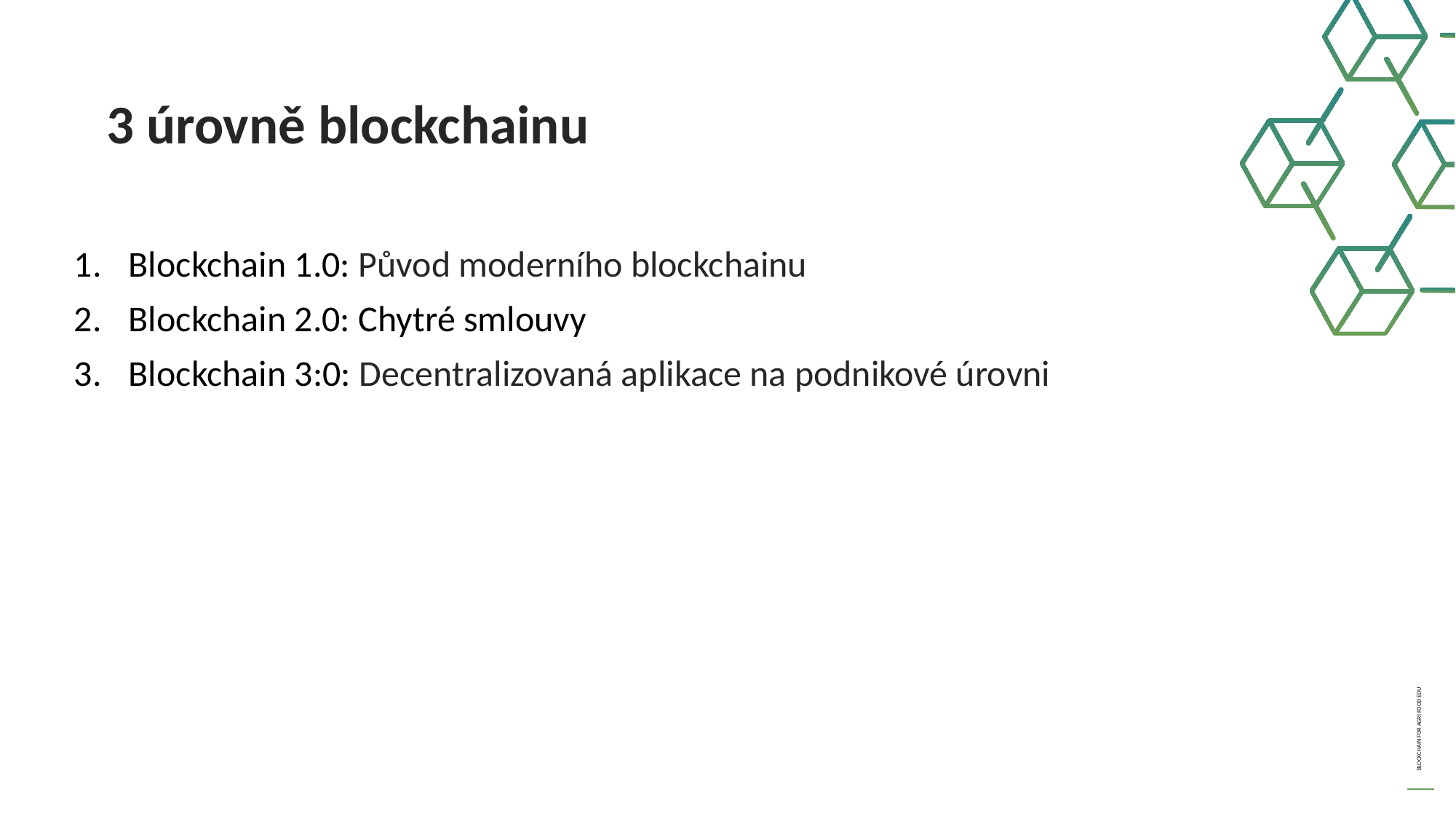

3 úrovně blockchainu
Blockchain 1.0: Původ moderního blockchainu
Blockchain 2.0: Chytré smlouvy
Blockchain 3:0: Decentralizovaná aplikace na podnikové úrovni